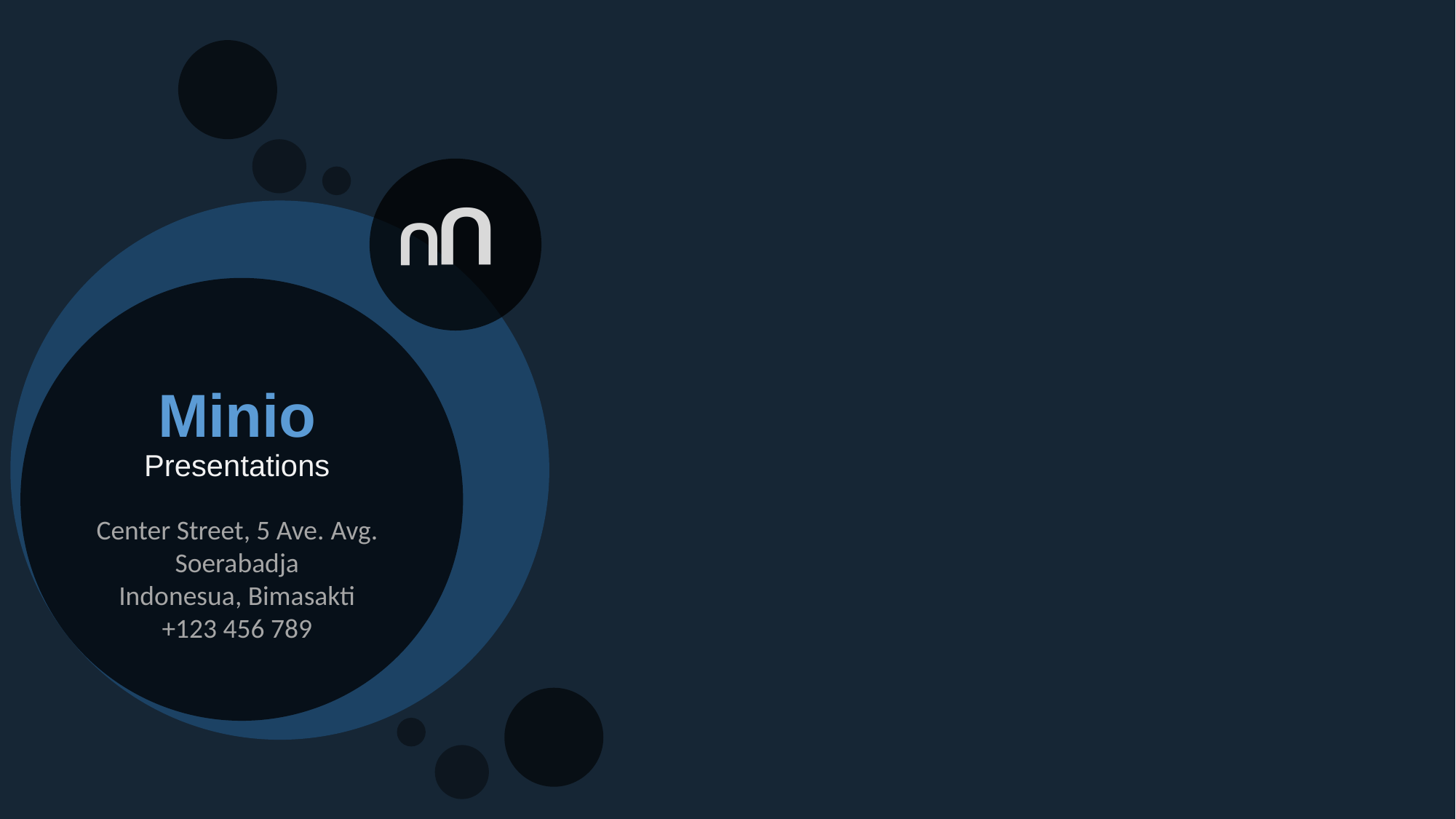

U
U

Minio
Presentations

Center Street, 5 Ave. Avg. Soerabadja
Indonesua, Bimasakti
+123 456 789